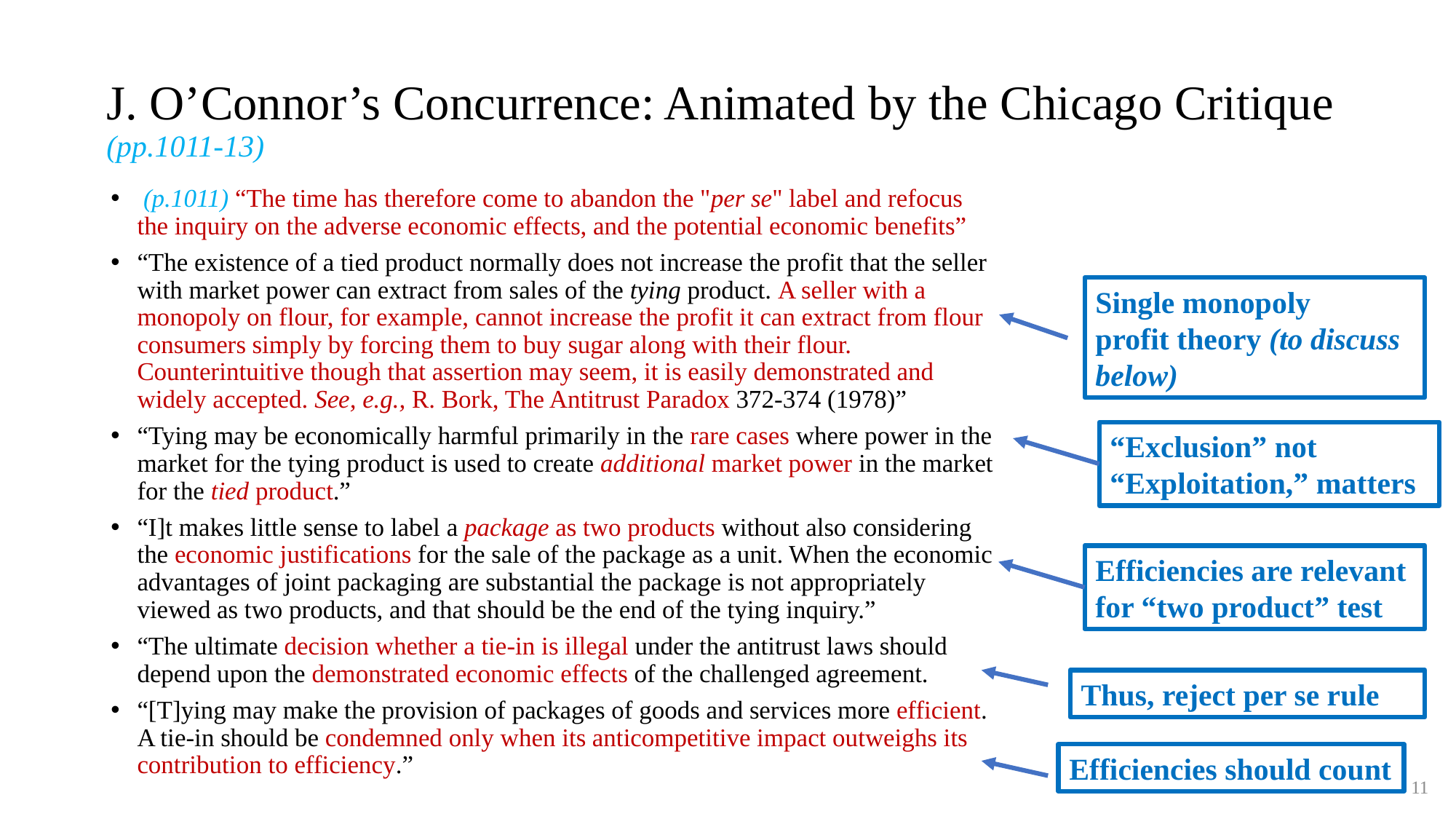

# J. O’Connor’s Concurrence: Animated by the Chicago Critique (pp.1011-13)
 (p.1011) “The time has therefore come to abandon the "per se" label and refocus the inquiry on the adverse economic effects, and the potential economic benefits”
“The existence of a tied product normally does not increase the profit that the seller with market power can extract from sales of the tying product. A seller with a monopoly on flour, for example, cannot increase the profit it can extract from flour consumers simply by forcing them to buy sugar along with their flour. Counterintuitive though that assertion may seem, it is easily demonstrated and widely accepted. See, e.g., R. Bork, The Antitrust Paradox 372-374 (1978)”
“Tying may be economically harmful primarily in the rare cases where power in the market for the tying product is used to create additional market power in the market for the tied product.”
“I]t makes little sense to label a package as two products without also considering the economic justifications for the sale of the package as a unit. When the economic advantages of joint packaging are substantial the package is not appropriately viewed as two products, and that should be the end of the tying inquiry.”
“The ultimate decision whether a tie-in is illegal under the antitrust laws should depend upon the demonstrated economic effects of the challenged agreement.
“[T]ying may make the provision of packages of goods and services more efficient. A tie-in should be condemned only when its anticompetitive impact outweighs its contribution to efficiency.”

Single monopoly
profit theory (to discuss below)
“Exclusion” not “Exploitation,” matters
Efficiencies are relevant for “two product” test
Thus, reject per se rule
Efficiencies should count
11